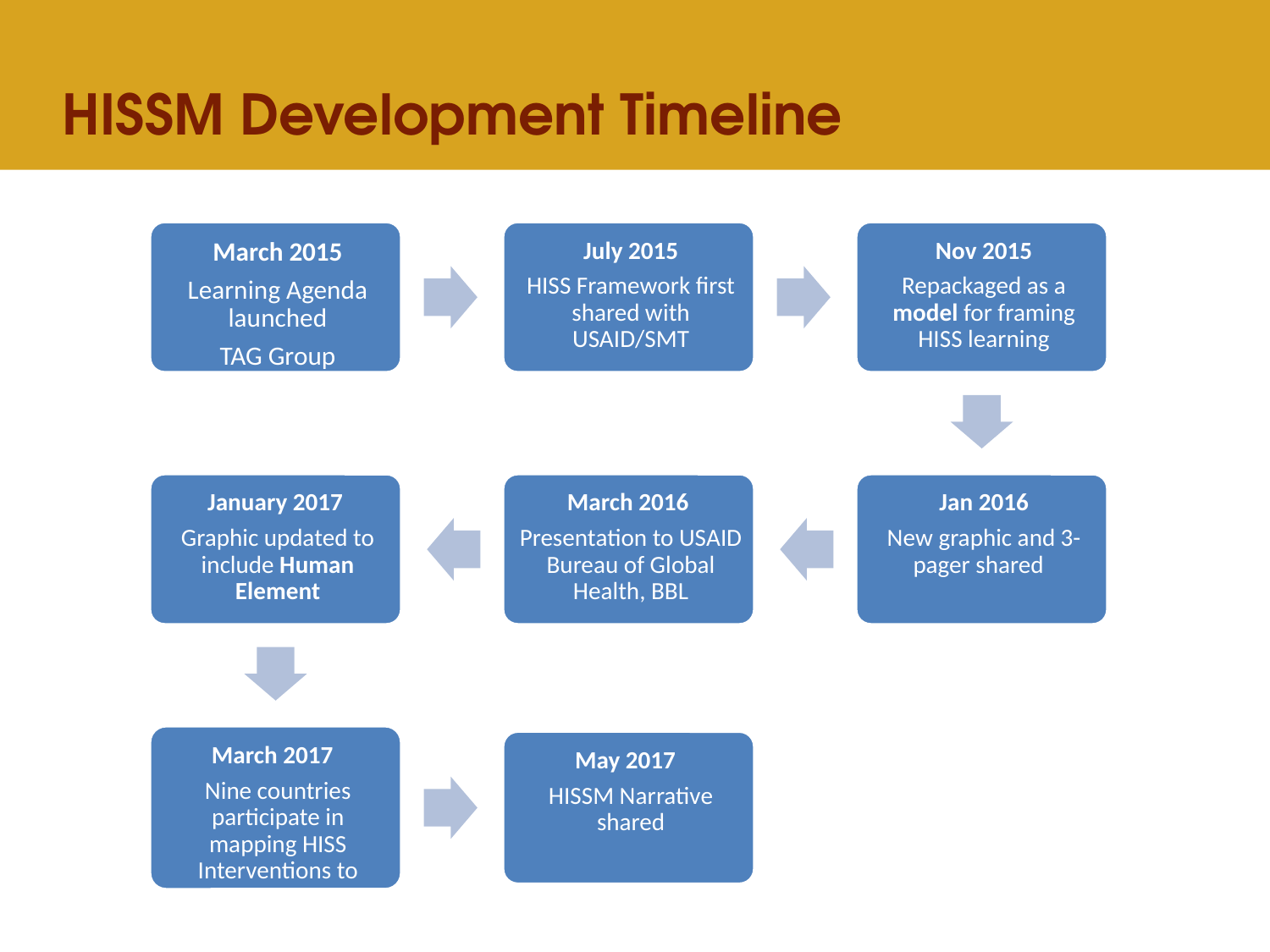

# HISSM Development Timeline
March 2015
Learning Agenda launched
TAG Group convened

July 2015
HISS Framework first shared with USAID/SMT

Nov 2015
Repackaged as a model for framing HISS learning

Jan 2016
New graphic and 3-pager shared

March 2016
Presentation to USAID Bureau of Global Health, BBL

January 2017
Graphic updated to include Human Element

March 2017
Nine countries participate in mapping HISS Interventions to HISSM

May 2017
HISSM Narrative shared